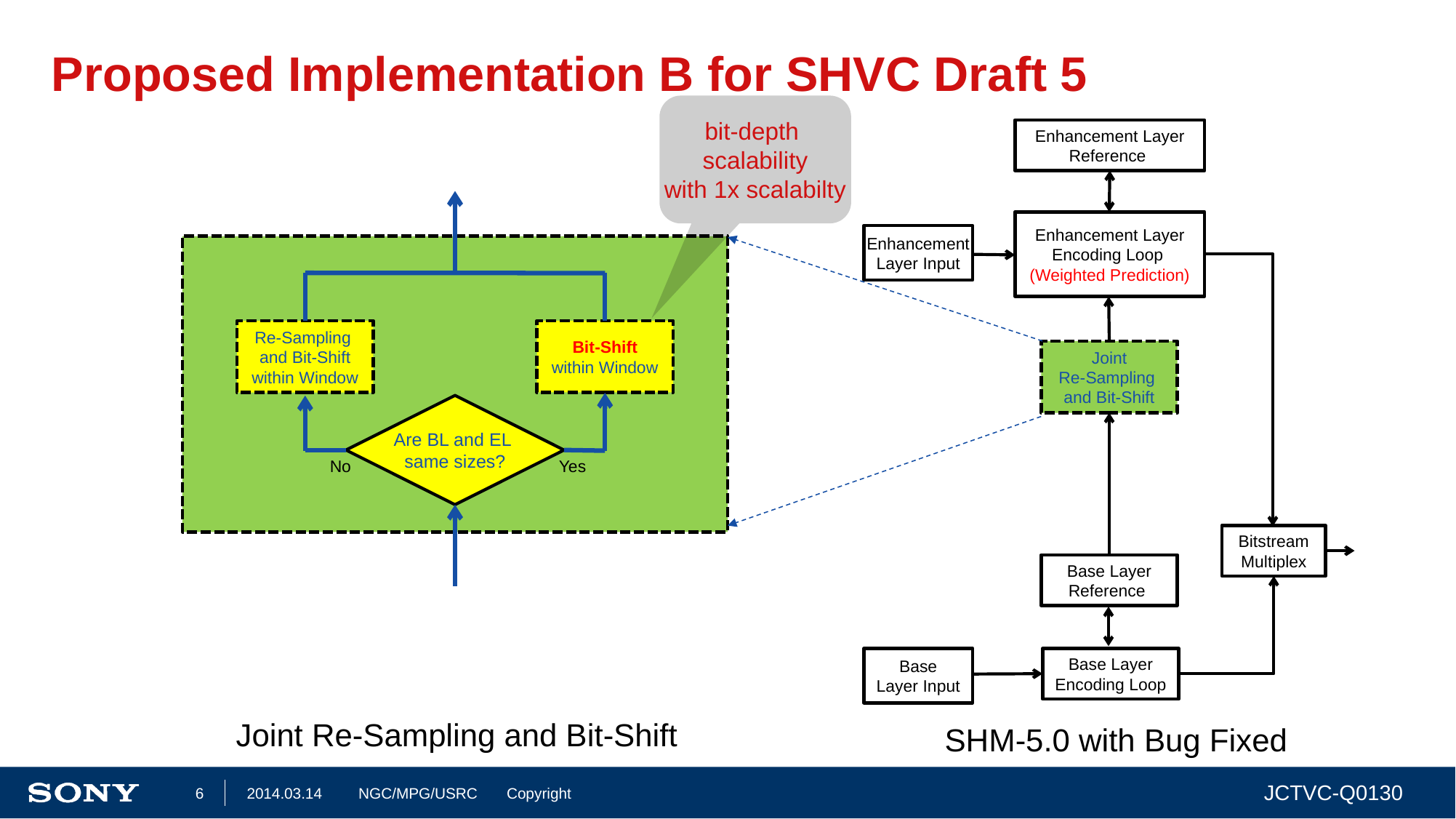

# Proposed Implementation B for SHVC Draft 5
bit-depth
scalability
with 1x scalabilty
Enhancement Layer
Reference
Enhancement Layer
Encoding Loop
(Weighted Prediction)
Enhancement
Layer Input

Bit-Shift
within Window
Re-Sampling
and Bit-Shift
within Window
Joint
Re-Sampling
and Bit-Shift
Are BL and EL
same sizes?
No
Yes
Bitstream
Multiplex
Base Layer
Reference
Base Layer
Encoding Loop
Base
Layer Input
Joint Re-Sampling and Bit-Shift
SHM-5.0 with Bug Fixed